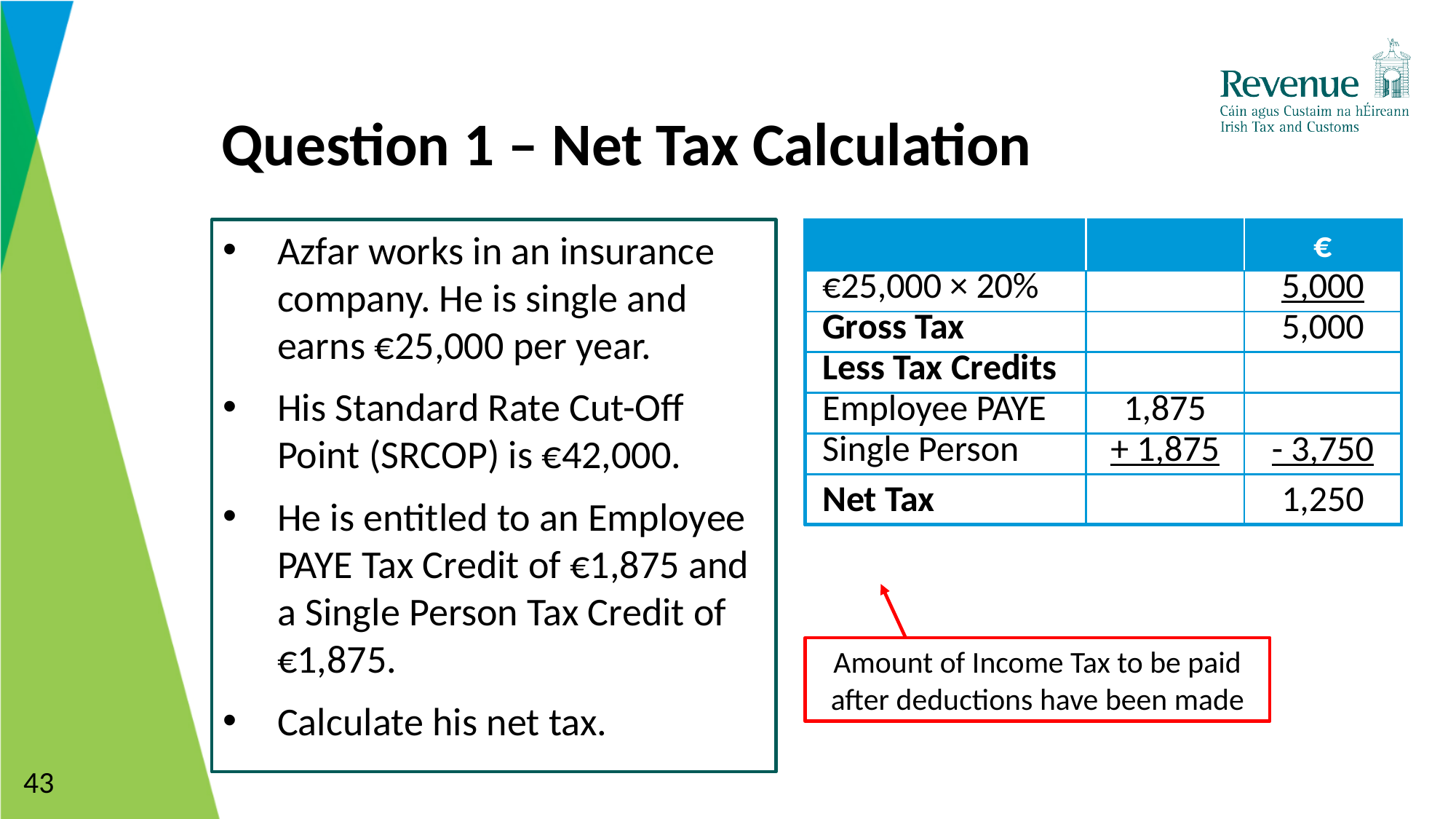

# Question 1 – Net Tax Calculation
Azfar works in an insurance company. He is single and earns €25,000 per year.
His Standard Rate Cut-Off Point (SRCOP) is €42,000.
He is entitled to an Employee PAYE Tax Credit of €1,875 and a Single Person Tax Credit of €1,875.
Calculate his net tax.
|  |  | € |
| --- | --- | --- |
| €25,000 × 20% |  | 5,000 |
| Gross Tax |  | 5,000 |
| Less Tax Credits |  |  |
| Employee PAYE | 1,875 |  |
| Single Person | + 1,875 | - 3,750 |
| Net Tax |  | 1,250 |
Amount of Income Tax to be paid
after deductions have been made
43